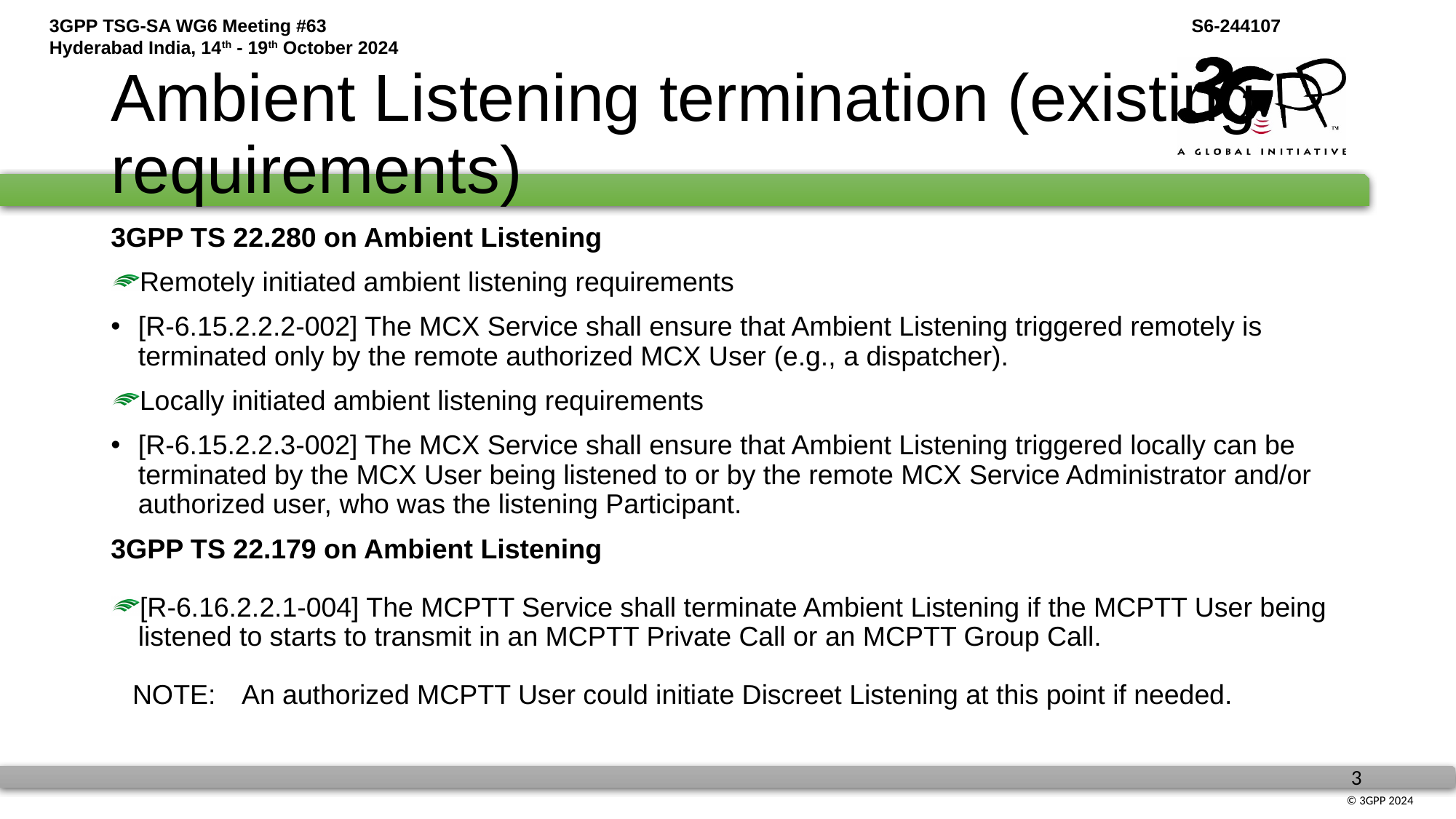

# Ambient Listening termination (existing requirements)
3GPP TS 22.280 on Ambient Listening
Remotely initiated ambient listening requirements
[R-6.15.2.2.2-002] The MCX Service shall ensure that Ambient Listening triggered remotely is terminated only by the remote authorized MCX User (e.g., a dispatcher).
Locally initiated ambient listening requirements
[R-6.15.2.2.3-002] The MCX Service shall ensure that Ambient Listening triggered locally can be terminated by the MCX User being listened to or by the remote MCX Service Administrator and/or authorized user, who was the listening Participant.
3GPP TS 22.179 on Ambient Listening
[R-6.16.2.2.1-004] The MCPTT Service shall terminate Ambient Listening if the MCPTT User being listened to starts to transmit in an MCPTT Private Call or an MCPTT Group Call.
NOTE:	An authorized MCPTT User could initiate Discreet Listening at this point if needed.